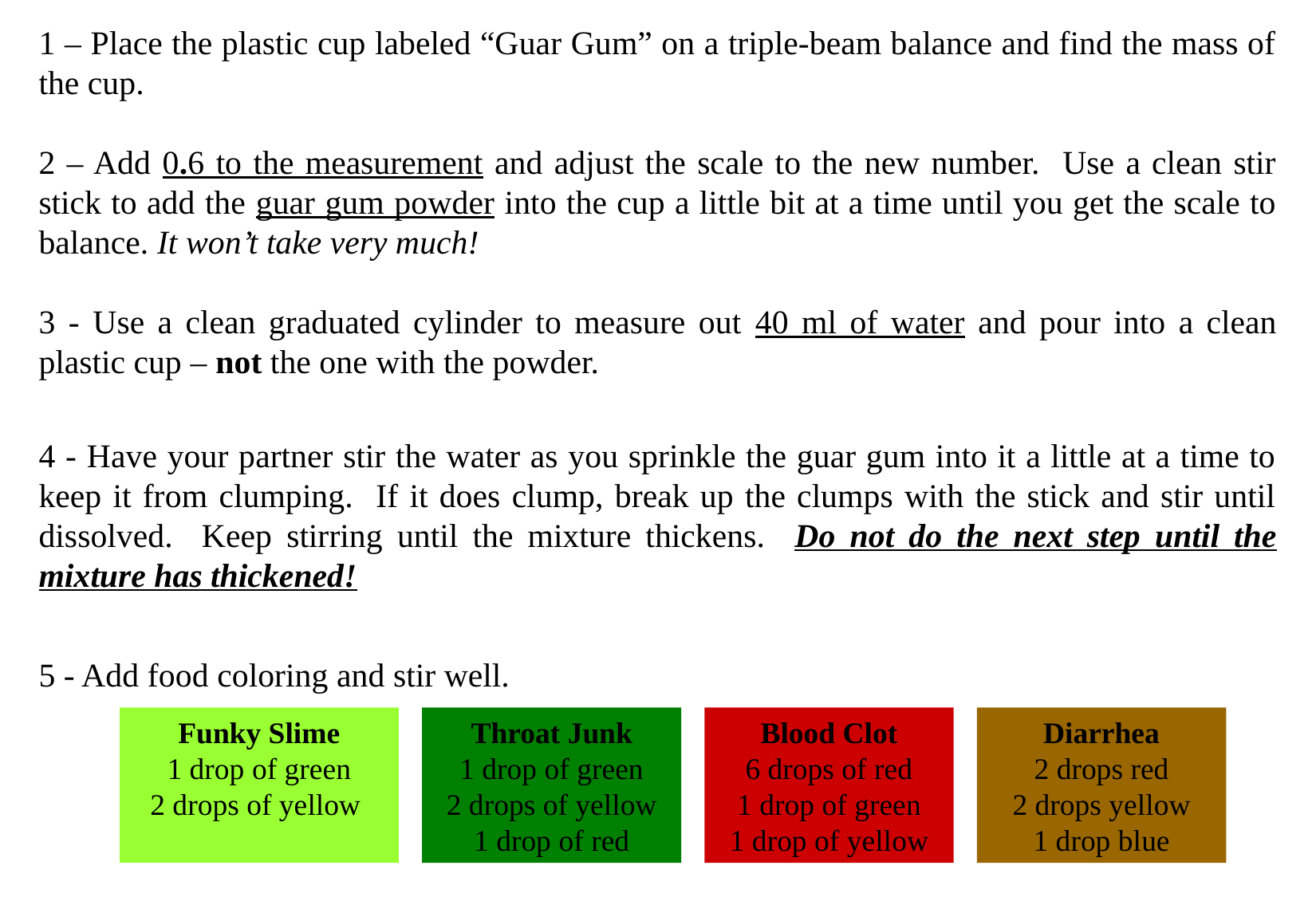

1 – Place the plastic cup labeled “Guar Gum” on a triple-beam balance and find the mass of the cup.

2 – Add 0.6 to the measurement and adjust the scale to the new number.  Use a clean stir stick to add the guar gum powder into the cup a little bit at a time until you get the scale to balance. It won’t take very much!

3 - Use a clean graduated cylinder to measure out 40 ml of water and pour into a clean plastic cup – not the one with the powder.
4 - Have your partner stir the water as you sprinkle the guar gum into it a little at a time to keep it from clumping.  If it does clump, break up the clumps with the stick and stir until dissolved.  Keep stirring until the mixture thickens.  Do not do the next step until the mixture has thickened!
5 - Add food coloring and stir well.
Funky Slime
1 drop of green
2 drops of yellow

Throat Junk
1 drop of green
2 drops of yellow
1 drop of red
Blood Clot
6 drops of red
1 drop of green
1 drop of yellow
Diarrhea
2 drops red
2 drops yellow
1 drop blue